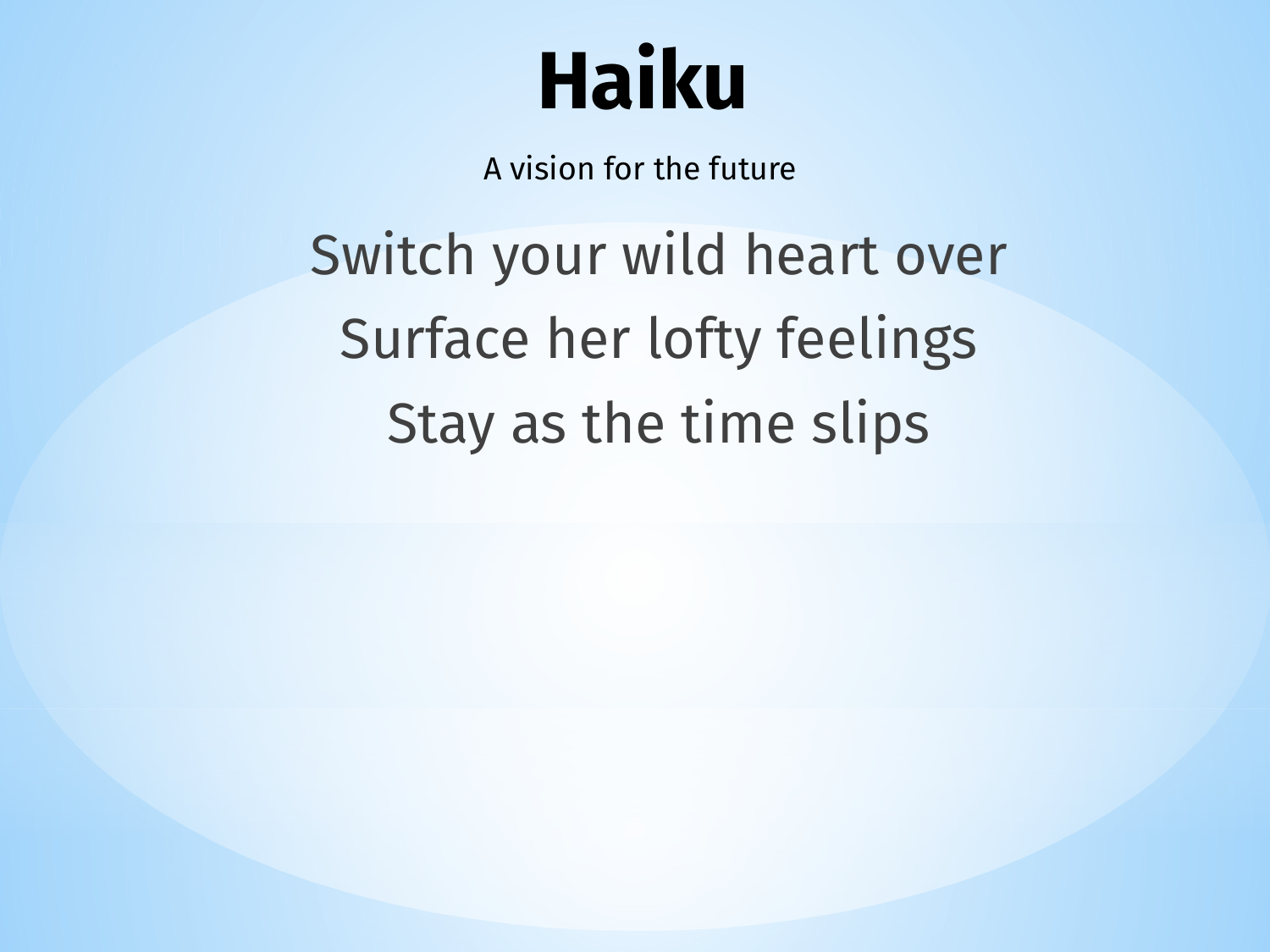

# Haiku
A vision for the future
Switch your wild heart over
Surface her lofty feelings
Stay as the time slips